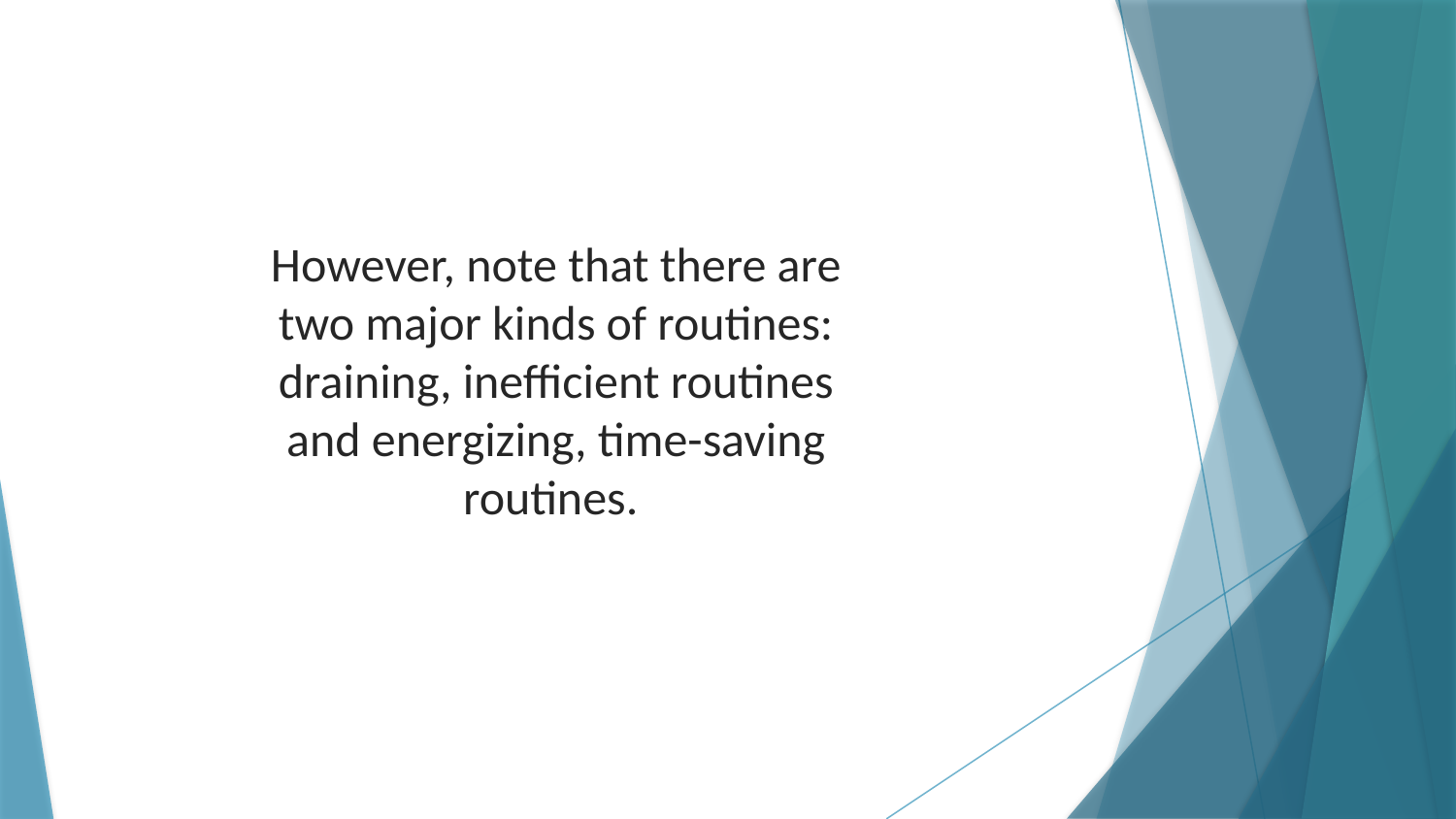

However, note that there are two major kinds of routines: draining, inefficient routines and energizing, time-saving routines.